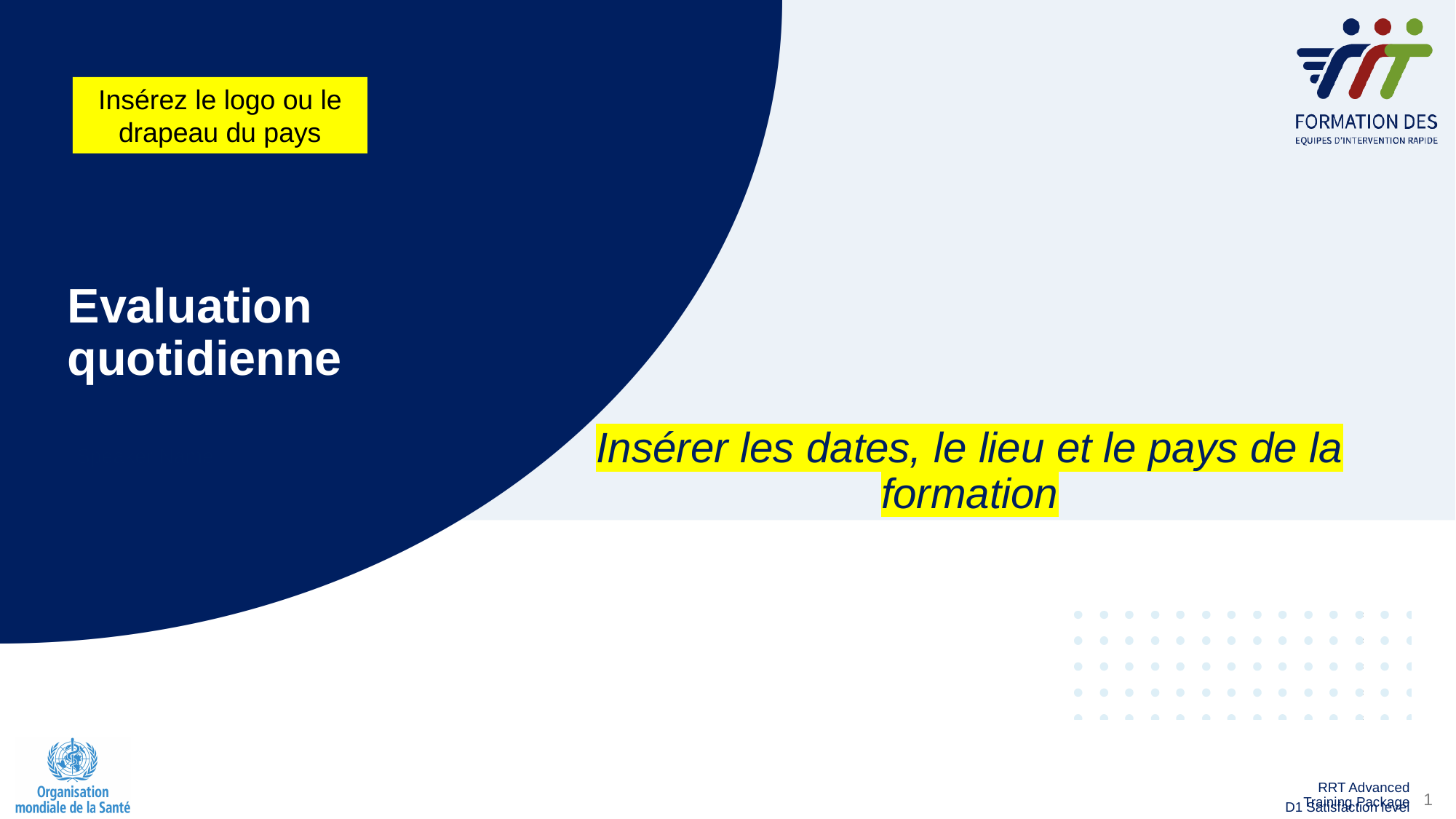

Insérez le logo ou le drapeau du pays
# Evaluation quotidienne​
Speaker Name
Insérer les dates, le lieu et le pays de la formation